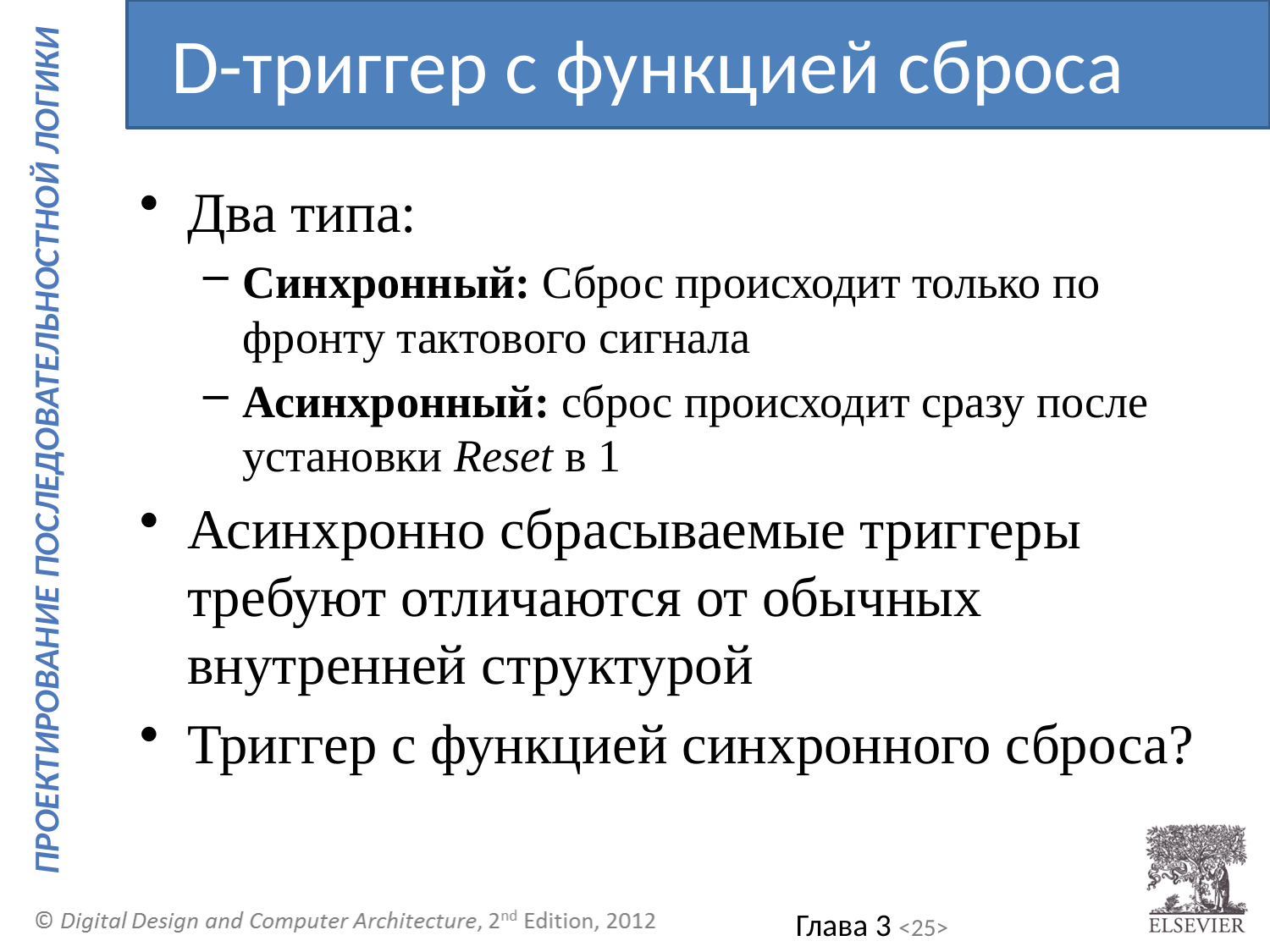

D-триггер с функцией сброса

Два типа:
Синхронный: Сброс происходит только по фронту тактового сигнала
Асинхронный: сброс происходит сразу после установки Reset в 1
Асинхронно сбрасываемые триггеры требуют отличаются от обычных внутренней структурой
Триггер с функцией синхронного сброса?